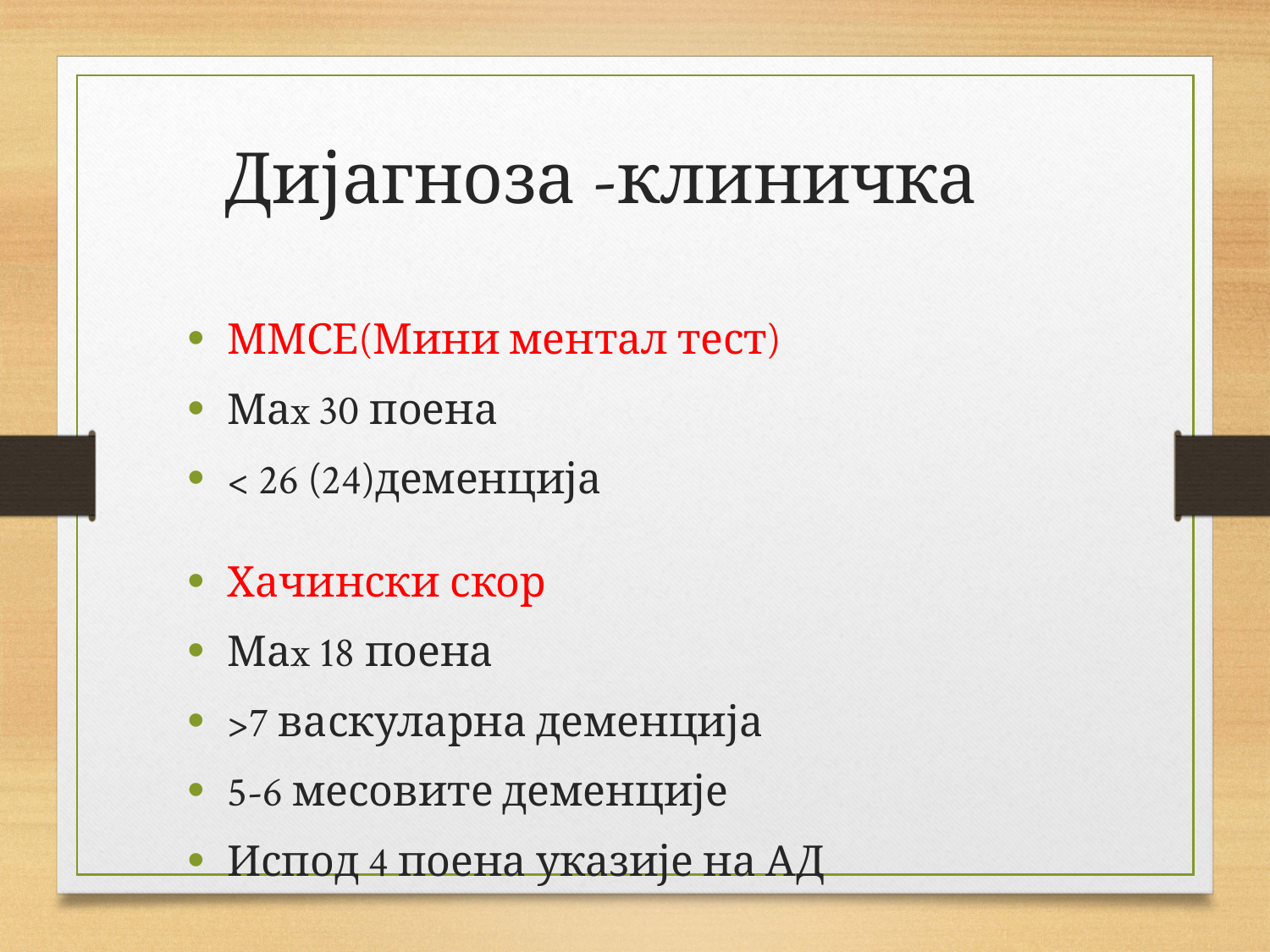

# Дијагноза -клиничка

ММСЕ(Мини ментал тест)
Маx 30 поена
< 26 (24)деменција
Хачински скор
Маx 18 поена
>7 васкуларна деменција
5-6 месовите деменције
Испод 4 поена указије на АД